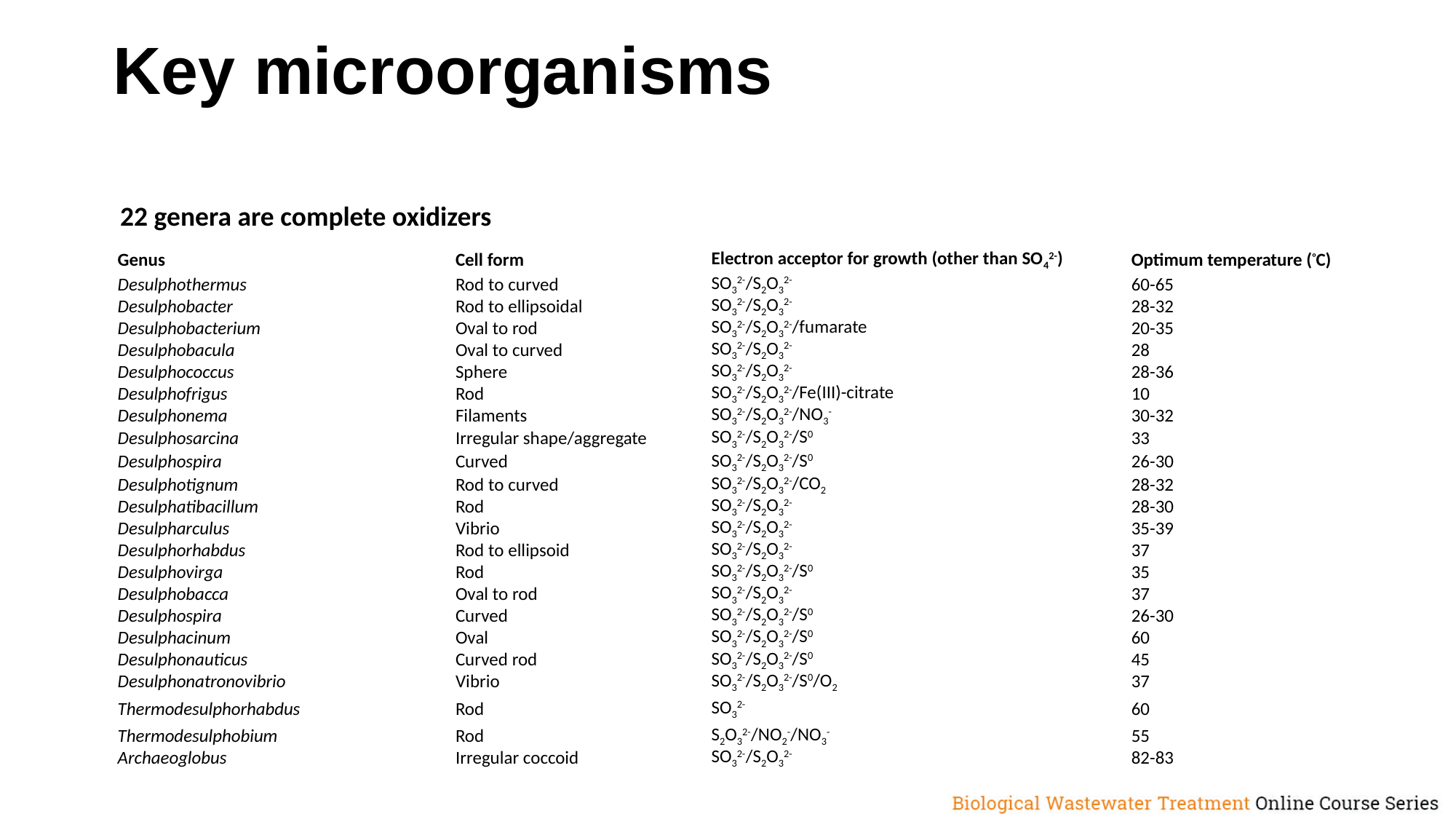

# Key microorganisms
22 genera are complete oxidizers
| Genus | Cell form | Electron acceptor for growth (other than SO42-) | Optimum temperature (°C) |
| --- | --- | --- | --- |
| Desulphothermus | Rod to curved | SO32-/S2O32- | 60-65 |
| Desulphobacter | Rod to ellipsoidal | SO32-/S2O32- | 28-32 |
| Desulphobacterium | Oval to rod | SO32-/S2O32-/fumarate | 20-35 |
| Desulphobacula | Oval to curved | SO32-/S2O32- | 28 |
| Desulphococcus | Sphere | SO32-/S2O32- | 28-36 |
| Desulphofrigus | Rod | SO32-/S2O32-/Fe(III)-citrate | 10 |
| Desulphonema | Filaments | SO32-/S2O32-/NO3- | 30-32 |
| Desulphosarcina | Irregular shape/aggregate | SO32-/S2O32-/S0 | 33 |
| Desulphospira | Curved | SO32-/S2O32-/S0 | 26-30 |
| Desulphotignum | Rod to curved | SO32-/S2O32-/CO2 | 28-32 |
| Desulphatibacillum | Rod | SO32-/S2O32- | 28-30 |
| Desulpharculus | Vibrio | SO32-/S2O32- | 35-39 |
| Desulphorhabdus | Rod to ellipsoid | SO32-/S2O32- | 37 |
| Desulphovirga | Rod | SO32-/S2O32-/S0 | 35 |
| Desulphobacca | Oval to rod | SO32-/S2O32- | 37 |
| Desulphospira | Curved | SO32-/S2O32-/S0 | 26-30 |
| Desulphacinum | Oval | SO32-/S2O32-/S0 | 60 |
| Desulphonauticus | Curved rod | SO32-/S2O32-/S0 | 45 |
| Desulphonatronovibrio | Vibrio | SO32-/S2O32-/S0/O2 | 37 |
| Thermodesulphorhabdus | Rod | SO32- | 60 |
| Thermodesulphobium | Rod | S2O32-/NO2-/NO3- | 55 |
| Archaeoglobus | Irregular coccoid | SO32-/S2O32- | 82-83 |